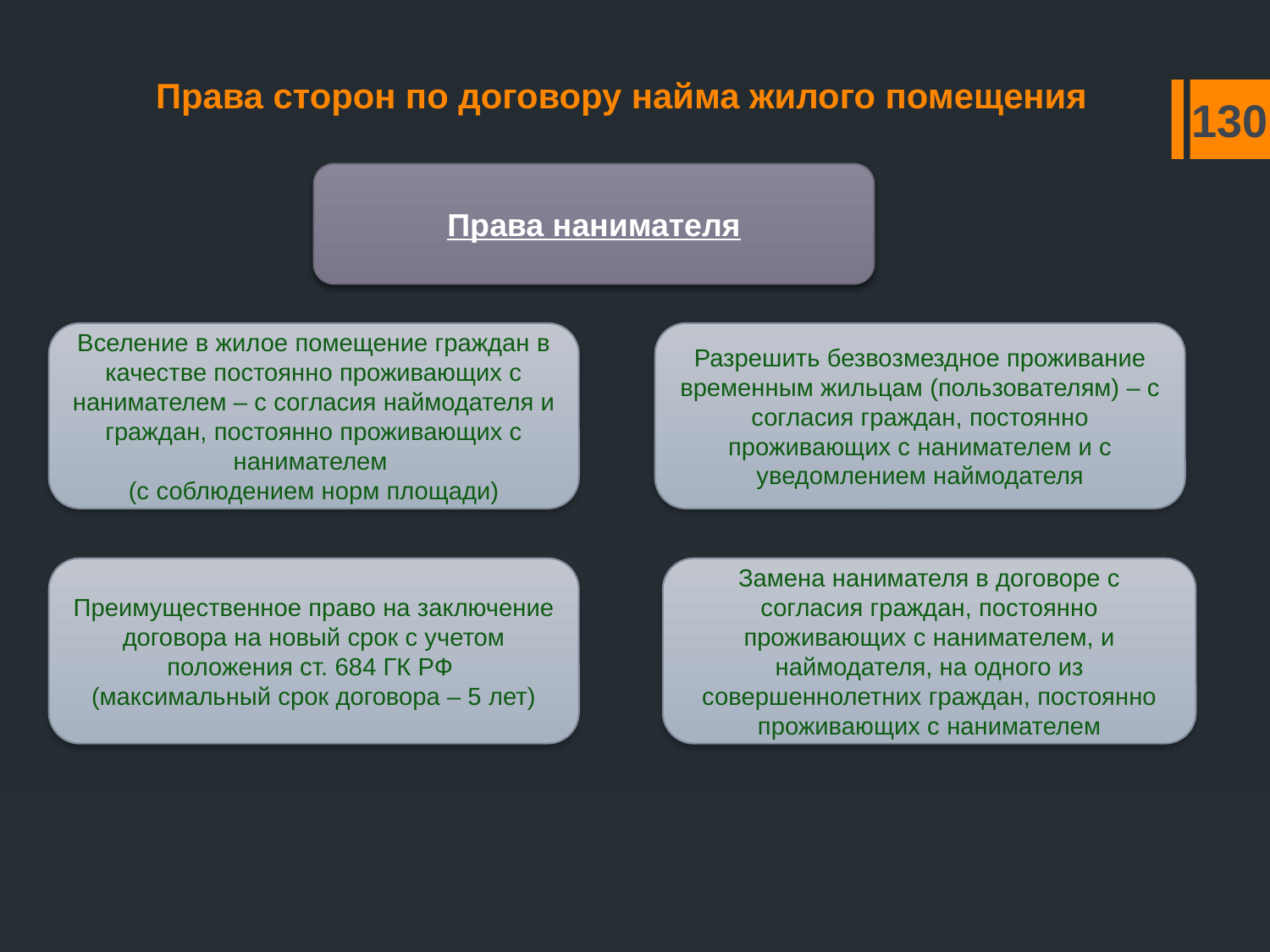

# Права сторон по договору найма жилого помещения
130
Права нанимателя
Вселение в жилое помещение граждан в качестве постоянно проживающих с нанимателем – с согласия наймодателя и граждан, постоянно проживающих с нанимателем
(с соблюдением норм площади)
Разрешить безвозмездное проживание временным жильцам (пользователям) – с согласия граждан, постоянно проживающих с нанимателем и с уведомлением наймодателя
Преимущественное право на заключение договора на новый срок с учетом положения ст. 684 ГК РФ
(максимальный срок договора – 5 лет)
Замена нанимателя в договоре с согласия граждан, постоянно проживающих с нанимателем, и наймодателя, на одного из совершеннолетних граждан, постоянно проживающих с нанимателем